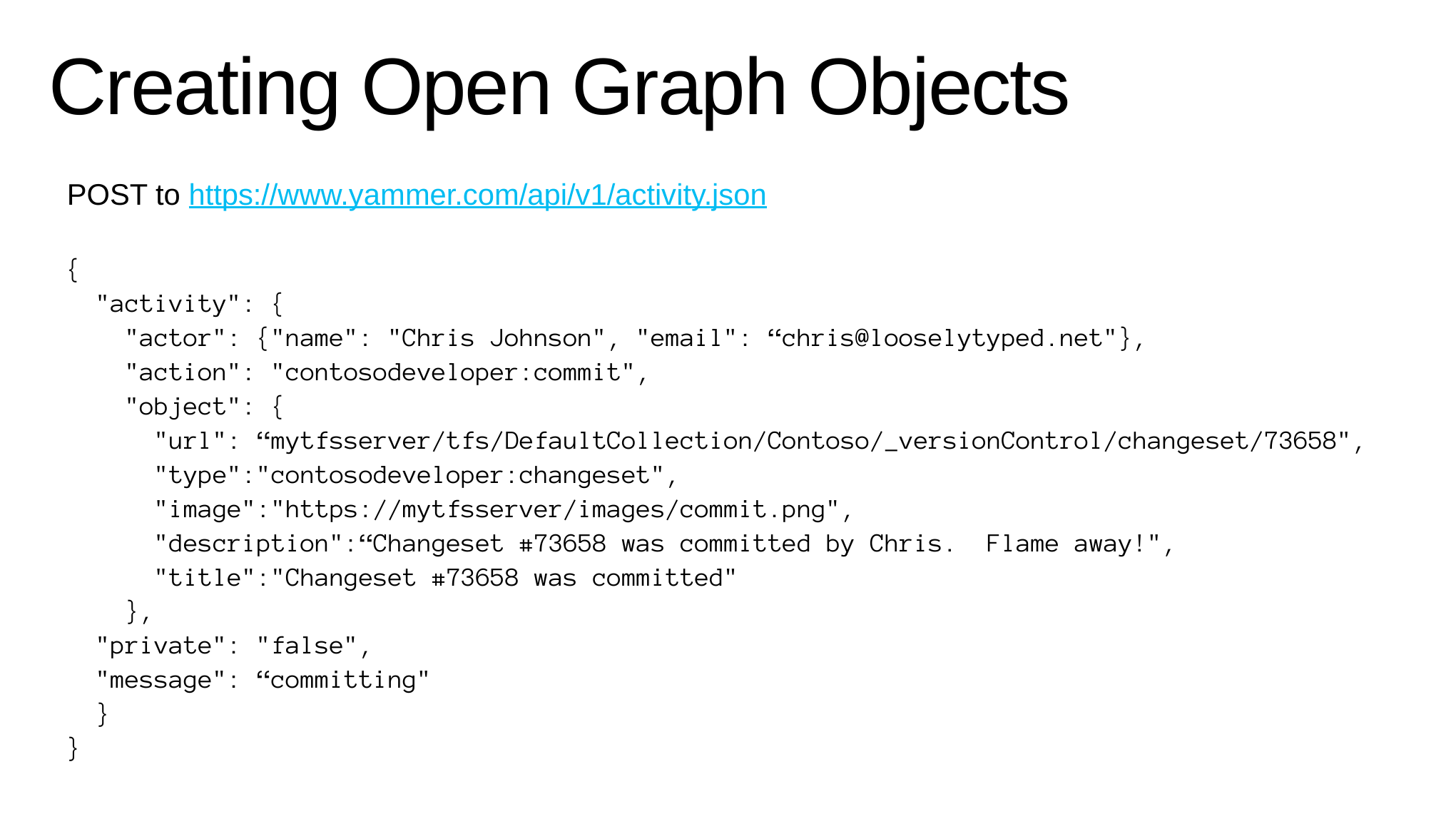

# Creating Open Graph Objects
POST to https://www.yammer.com/api/v1/activity.json

{
  "activity": {
    "actor": {"name": "Chris Johnson", "email": “chris@looselytyped.net"},
    "action": "contosodeveloper:commit",
    "object": {
      "url": “mytfsserver/tfs/DefaultCollection/Contoso/_versionControl/changeset/73658",
      "type":"contosodeveloper:changeset",
      "image":"https://mytfsserver/images/commit.png",
      "description":“Changeset #73658 was committed by Chris.  Flame away!",
      "title":"Changeset #73658 was committed"
    },
  "private": "false",
  "message": “committing"
  }
}